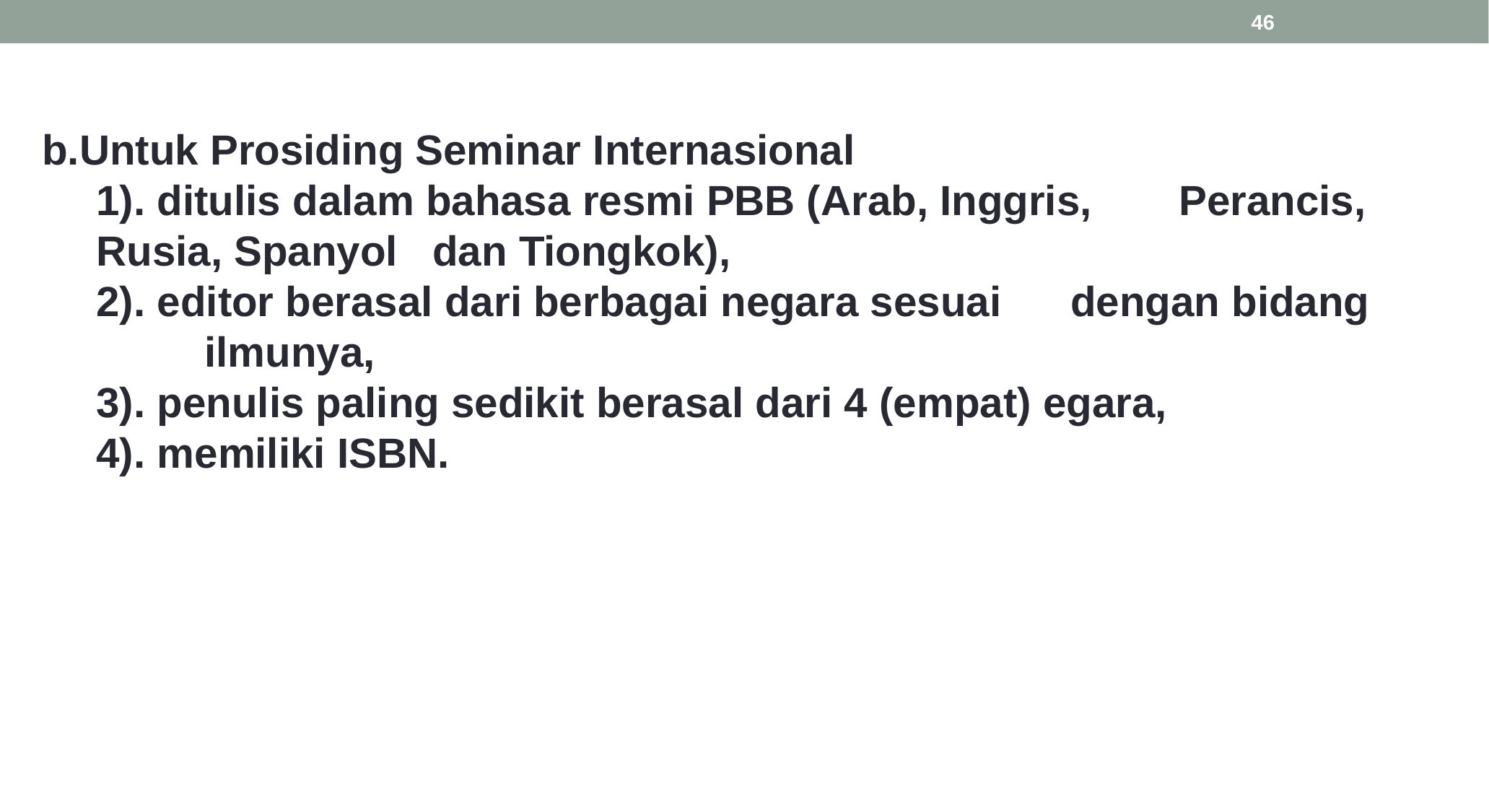

46
b.Untuk Prosiding Seminar Internasional
1). ditulis dalam bahasa resmi PBB (Arab, Inggris,     	Perancis, Rusia, Spanyol   dan Tiongkok),
2). editor berasal dari berbagai negara sesuai 	dengan bidang 	ilmunya,
3). penulis paling sedikit berasal dari 4 (empat) egara,
4). memiliki ISBN.